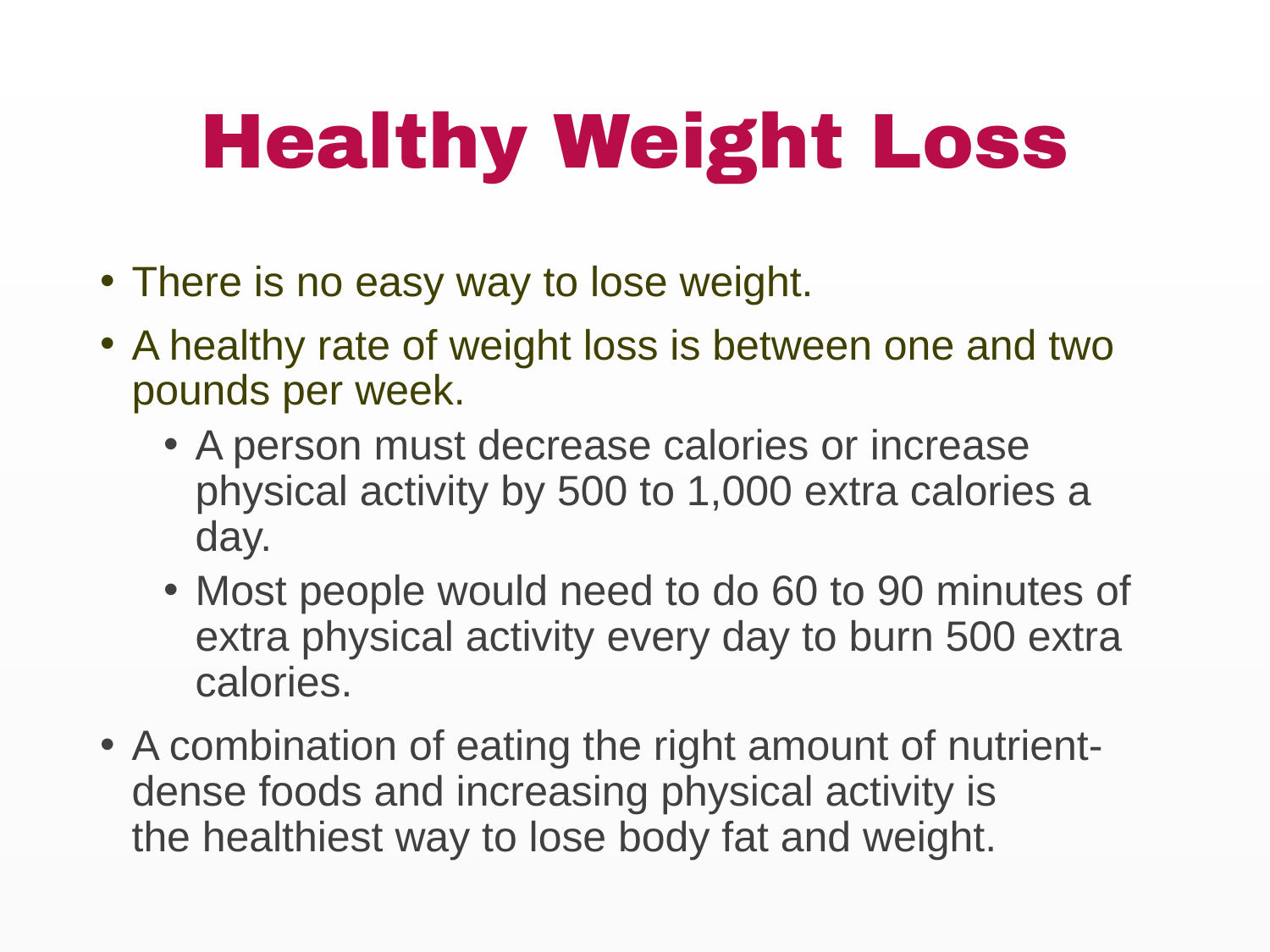

# Healthy Weight Loss
There is no easy way to lose weight.
A healthy rate of weight loss is between one and two pounds per week.
A person must decrease calories or increase physical activity by 500 to 1,000 extra calories a day.
Most people would need to do 60 to 90 minutes of extra physical activity every day to burn 500 extra calories.
A combination of eating the right amount of nutrient-dense foods and increasing physical activity is the healthiest way to lose body fat and weight.